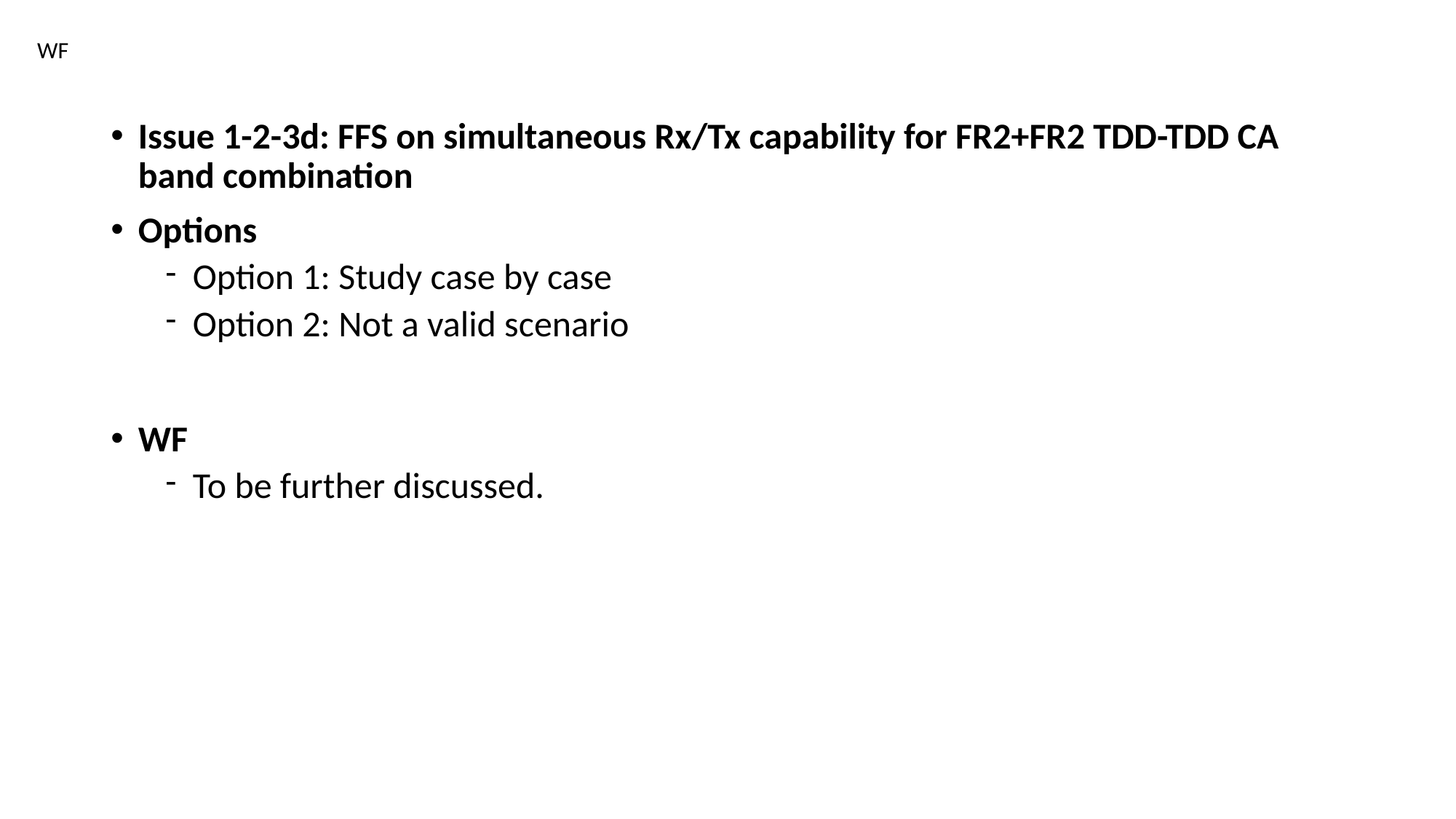

# WF
Issue 1-2-3d: FFS on simultaneous Rx/Tx capability for FR2+FR2 TDD-TDD CA band combination
Options
Option 1: Study case by case
Option 2: Not a valid scenario

WF
To be further discussed.